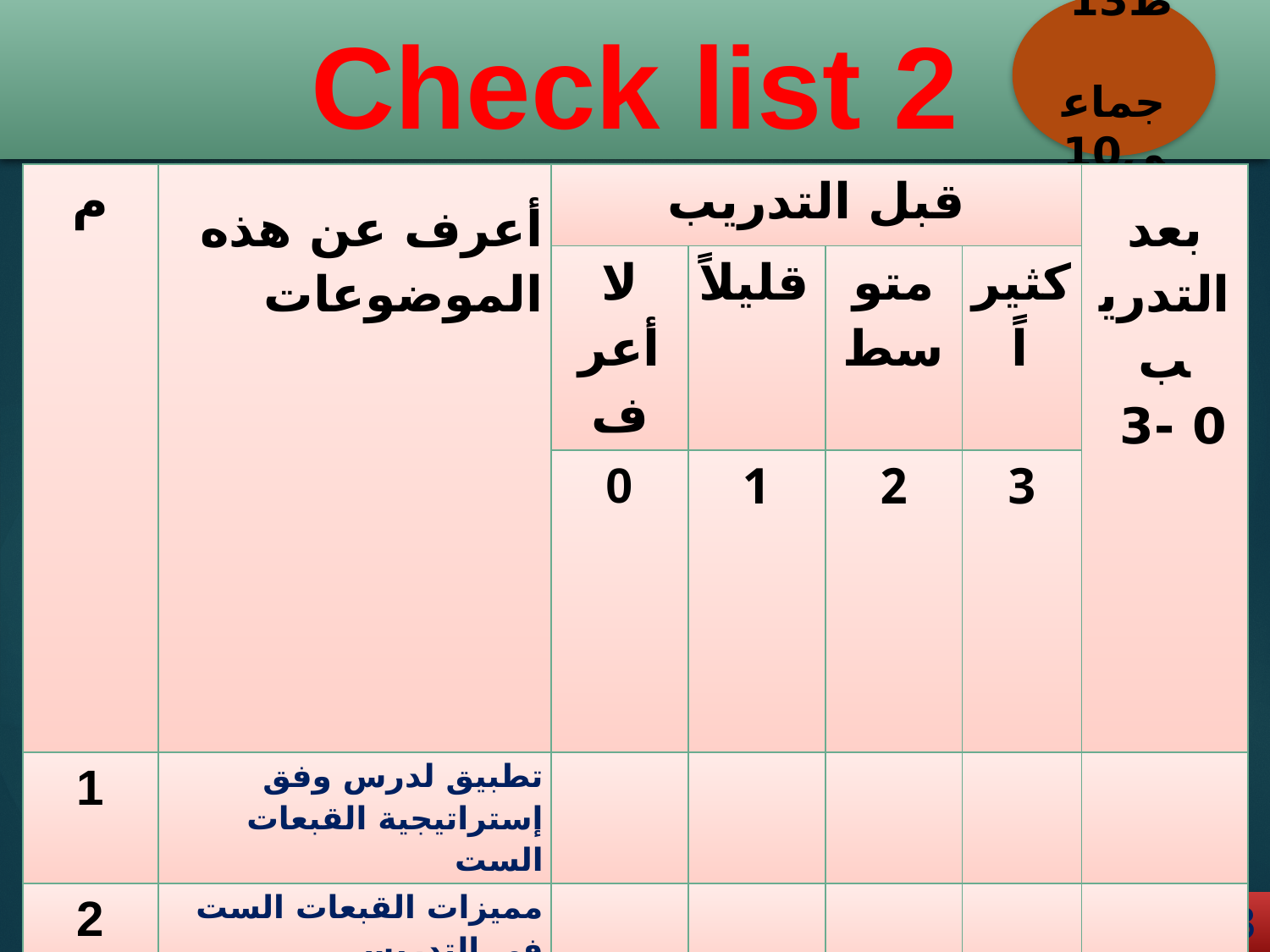

Check list 2
نشاط13   جماعى10 د
| م | أعرف عن هذه الموضوعات | قبل التدريب |  |  |  | بعد التدريب 0 -3 |
| --- | --- | --- | --- | --- | --- | --- |
|  |  | لا أعرف | قليلاً | متوسط | كثيراً |  |
|  |  | 0 | 1 | 2 | 3 |  |
| 1 | تطبيق لدرس وفق إستراتيجية القبعات الست |  |  |  |  |  |
| 2 | مميزات القبعات الست في التدريس |  |  |  |  |  |
| 3 | تحضير كتابي وفق القبعات الست |  |  |  |  |  |
|  | المجمـــــــــــــوع |  |  |  |  |  |

القبعات الست &&المشرفة التربوية/مهره عبدالله أل طلحان&&جميع الحقوق محفوظة&&
63